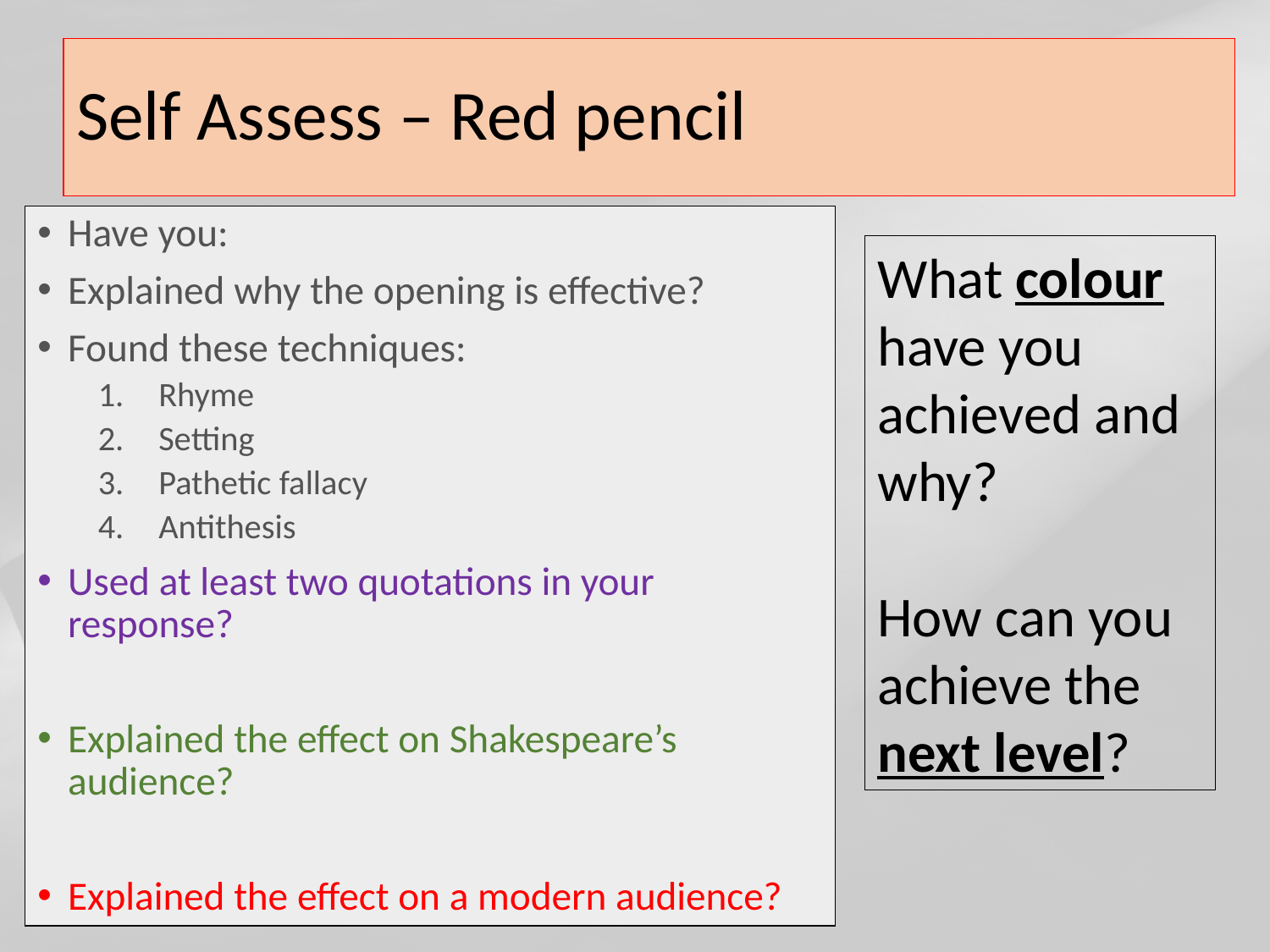

# Self Assess – Red pencil
Have you:
Explained why the opening is effective?
Found these techniques:
Rhyme
Setting
Pathetic fallacy
Antithesis
Used at least two quotations in your response?

Explained the effect on Shakespeare’s audience?

Explained the effect on a modern audience?

What colour have you achieved and why?

How can you achieve the next level?